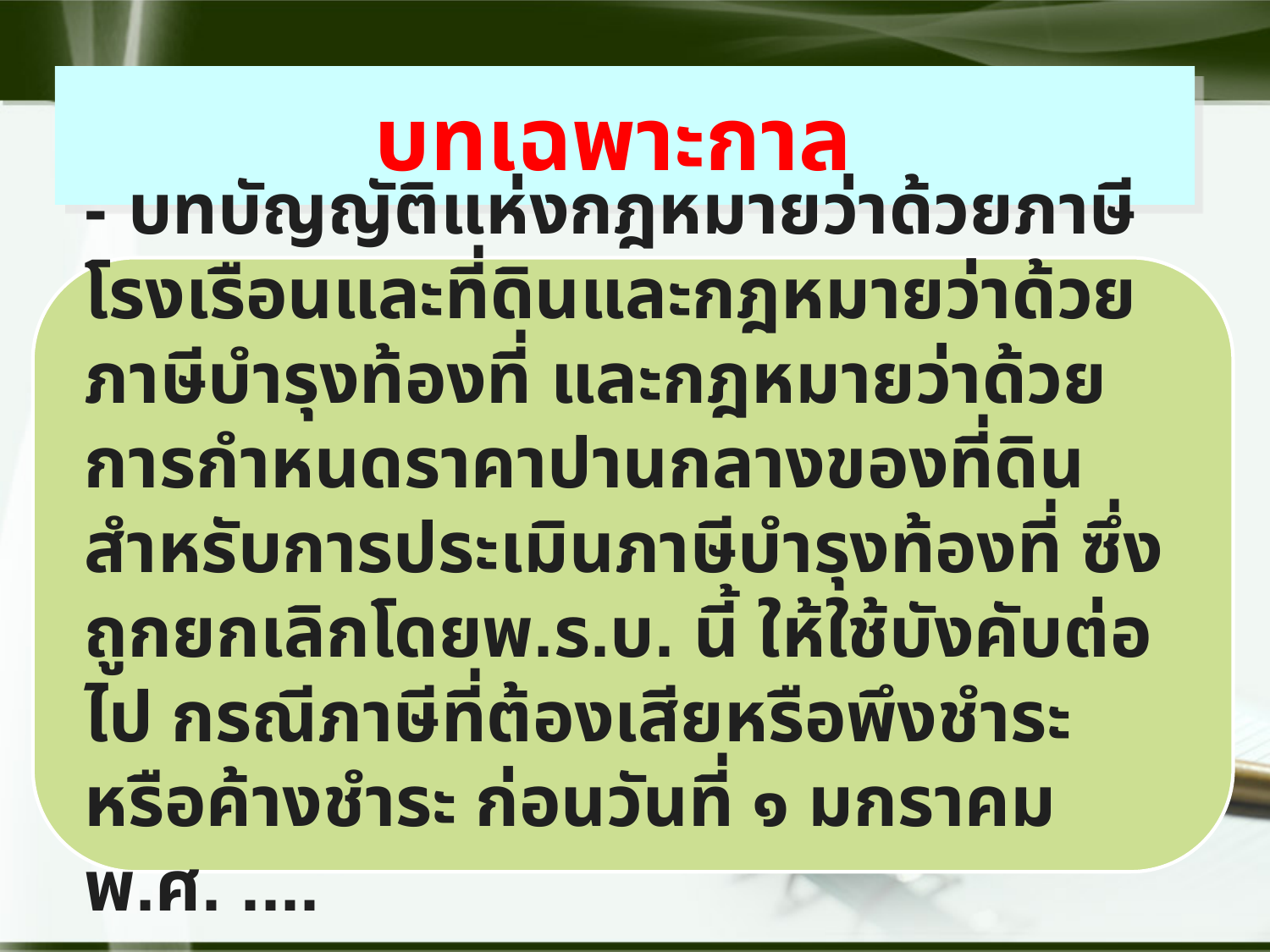

# บทเฉพาะกาล

- บทบัญญัติแห่งกฎหมายว่าด้วยภาษีโรงเรือนและที่ดินและกฎหมายว่าด้วยภาษีบำรุงท้องที่ และกฎหมายว่าด้วยการกำหนดราคาปานกลางของที่ดินสำหรับการประเมินภาษีบำรุงท้องที่ ซึ่งถูกยกเลิกโดยพ.ร.บ. นี้ ให้ใช้บังคับต่อไป กรณีภาษีที่ต้องเสียหรือพึงชำระหรือค้างชำระ ก่อนวันที่ ๑ มกราคม พ.ศ. ....